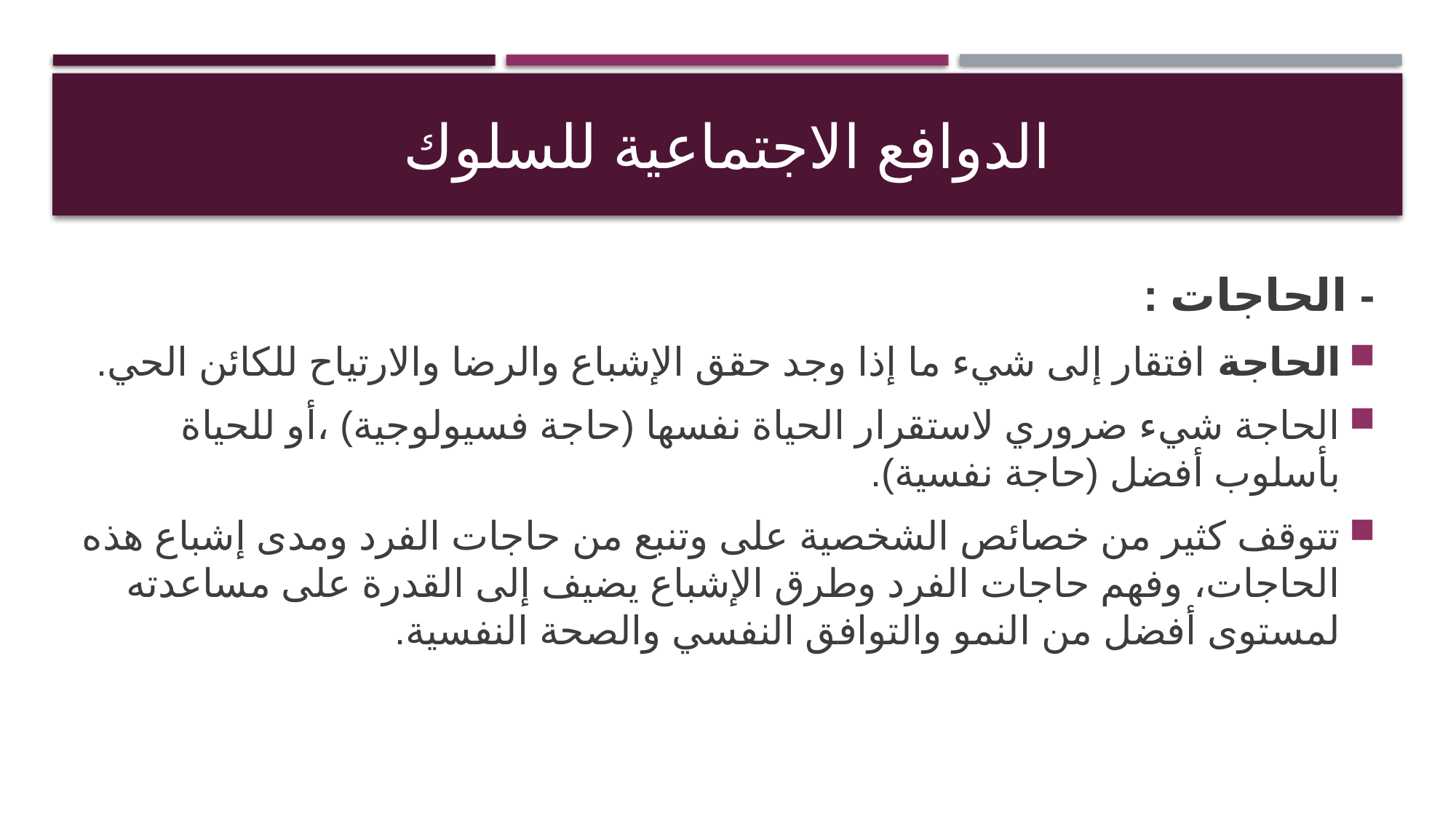

# الدوافع الاجتماعية للسلوك
- الحاجات :
الحاجة افتقار إلى شيء ما إذا وجد حقق الإشباع والرضا والارتياح للكائن الحي.
الحاجة شيء ضروري لاستقرار الحياة نفسها (حاجة فسيولوجية) ،أو للحياة بأسلوب أفضل (حاجة نفسية).
تتوقف كثير من خصائص الشخصية على وتنبع من حاجات الفرد ومدى إشباع هذه الحاجات، وفهم حاجات الفرد وطرق الإشباع يضيف إلى القدرة على مساعدته لمستوى أفضل من النمو والتوافق النفسي والصحة النفسية.